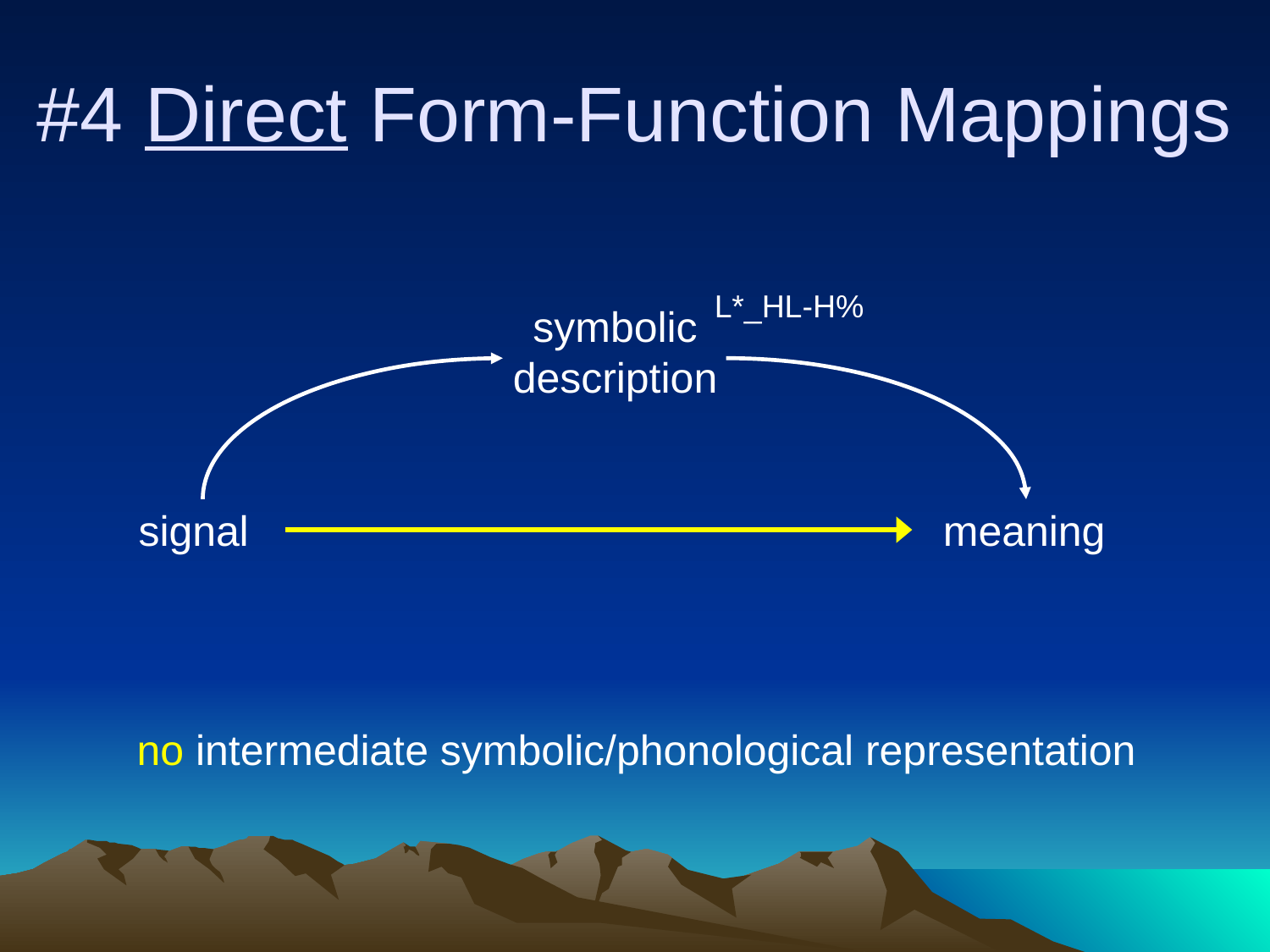

# #4 Direct Form-Function Mappings
L*_HL-H%
symbolic
description

signal
meaning
no intermediate symbolic/phonological representation